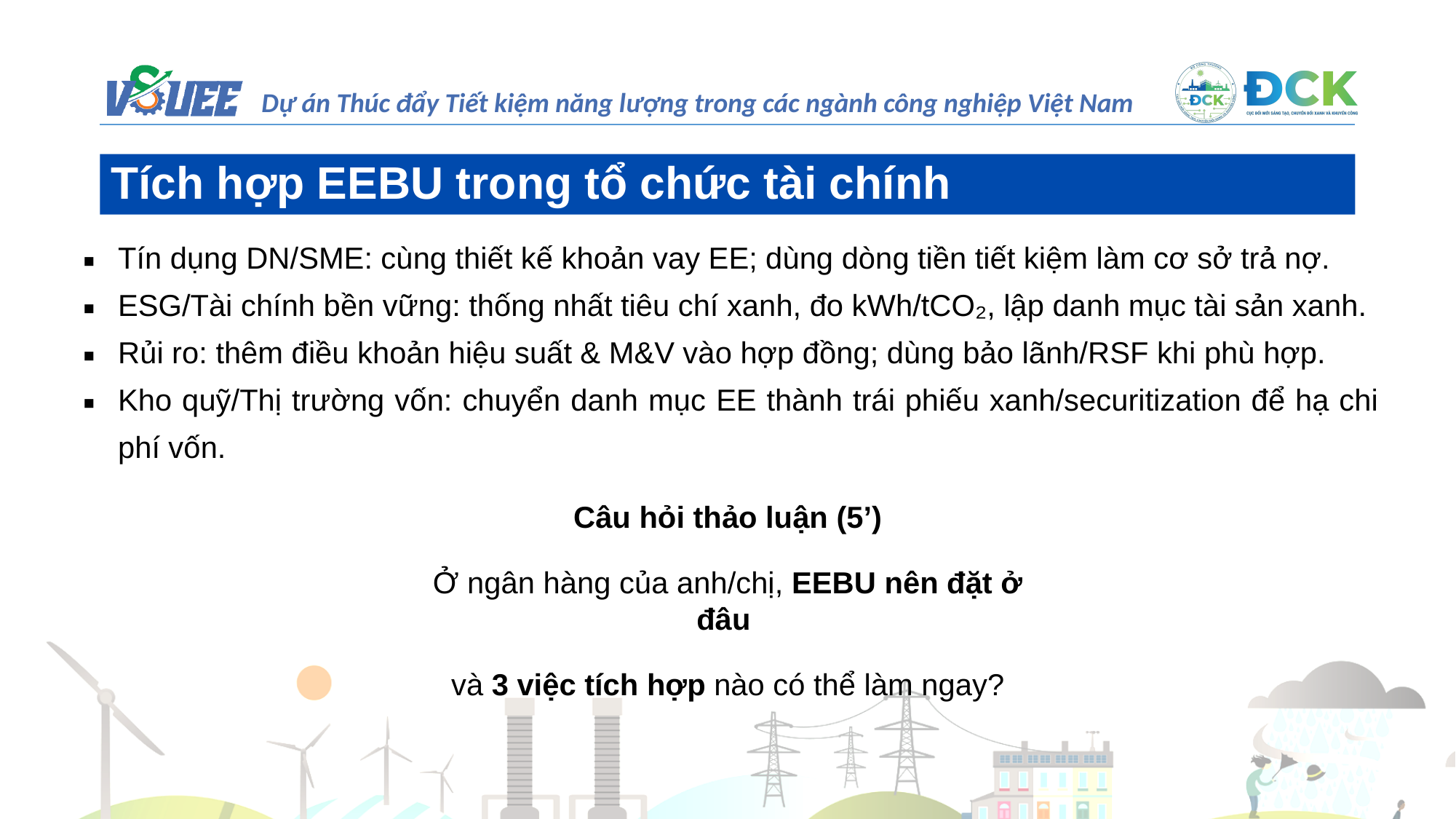

Tích hợp EEBU trong tổ chức tài chính
Tín dụng DN/SME: cùng thiết kế khoản vay EE; dùng dòng tiền tiết kiệm làm cơ sở trả nợ.
ESG/Tài chính bền vững: thống nhất tiêu chí xanh, đo kWh/tCO₂, lập danh mục tài sản xanh.
Rủi ro: thêm điều khoản hiệu suất & M&V vào hợp đồng; dùng bảo lãnh/RSF khi phù hợp.
Kho quỹ/Thị trường vốn: chuyển danh mục EE thành trái phiếu xanh/securitization để hạ chi phí vốn.
Câu hỏi thảo luận (5’)

Ở ngân hàng của anh/chị, EEBU nên đặt ở đâu

và 3 việc tích hợp nào có thể làm ngay?